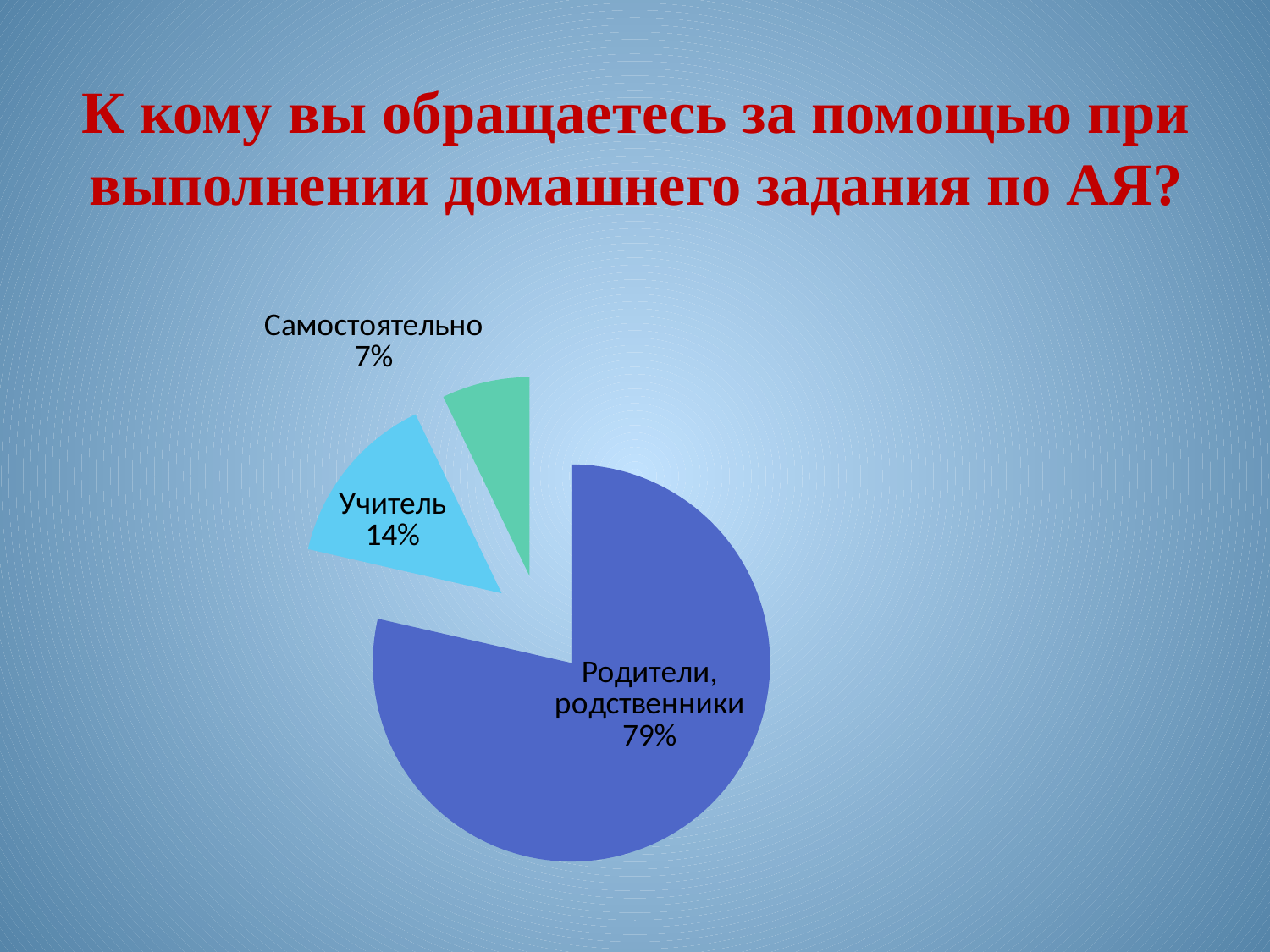

# К кому вы обращаетесь за помощью при выполнении домашнего задания по АЯ?

### Chart

| Category | Продажи |
|---|---|
| Родители, родственники | 11.0 |
| Учитель | 2.0 |
| Одноклассник | None |
| Самостоятельно | 1.0 |